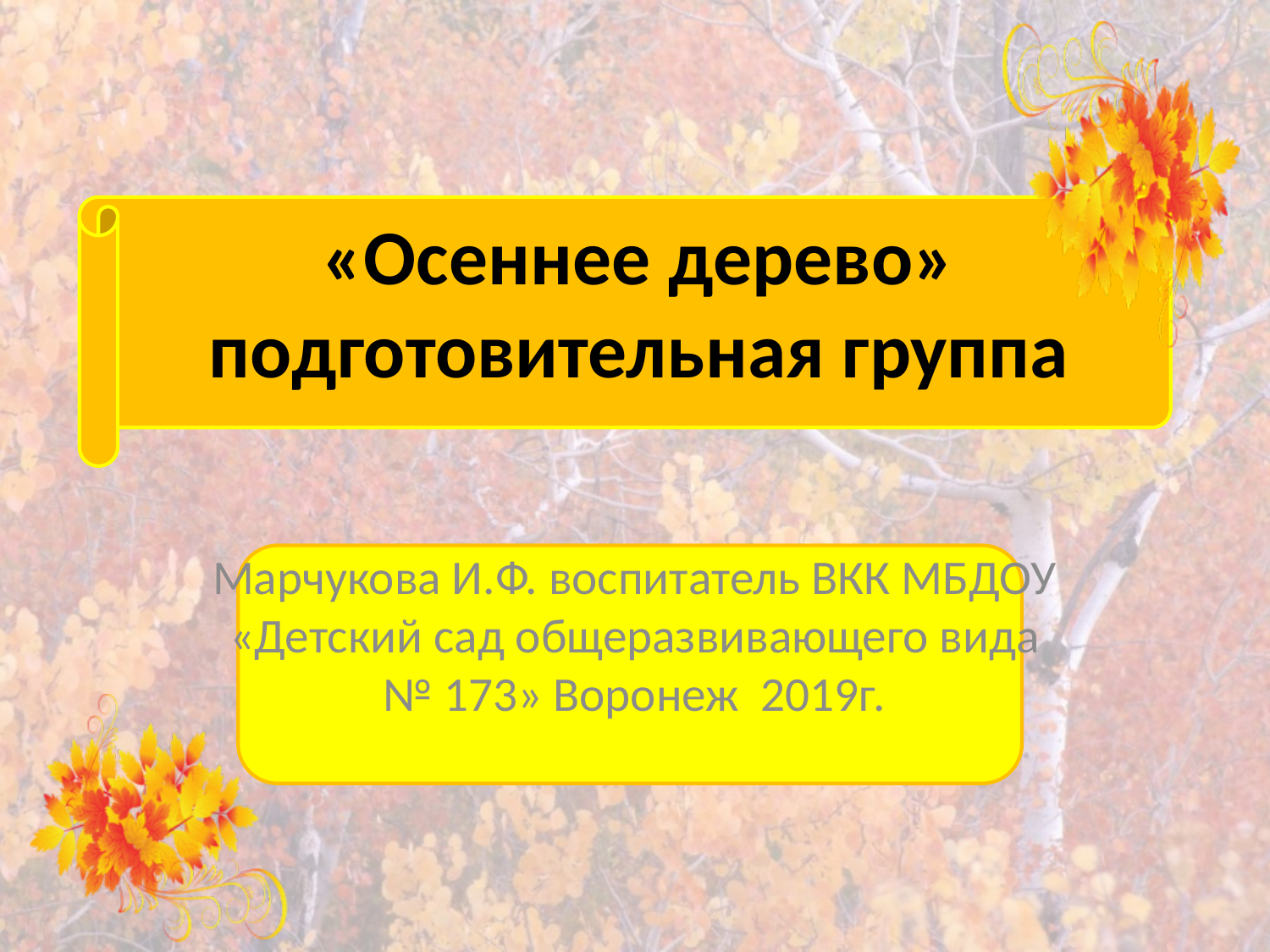

# «Осеннее дерево» подготовительная группа
Марчукова И.Ф. воспитатель ВКК МБДОУ «Детский сад общеразвивающего вида № 173» Воронеж  2019г.